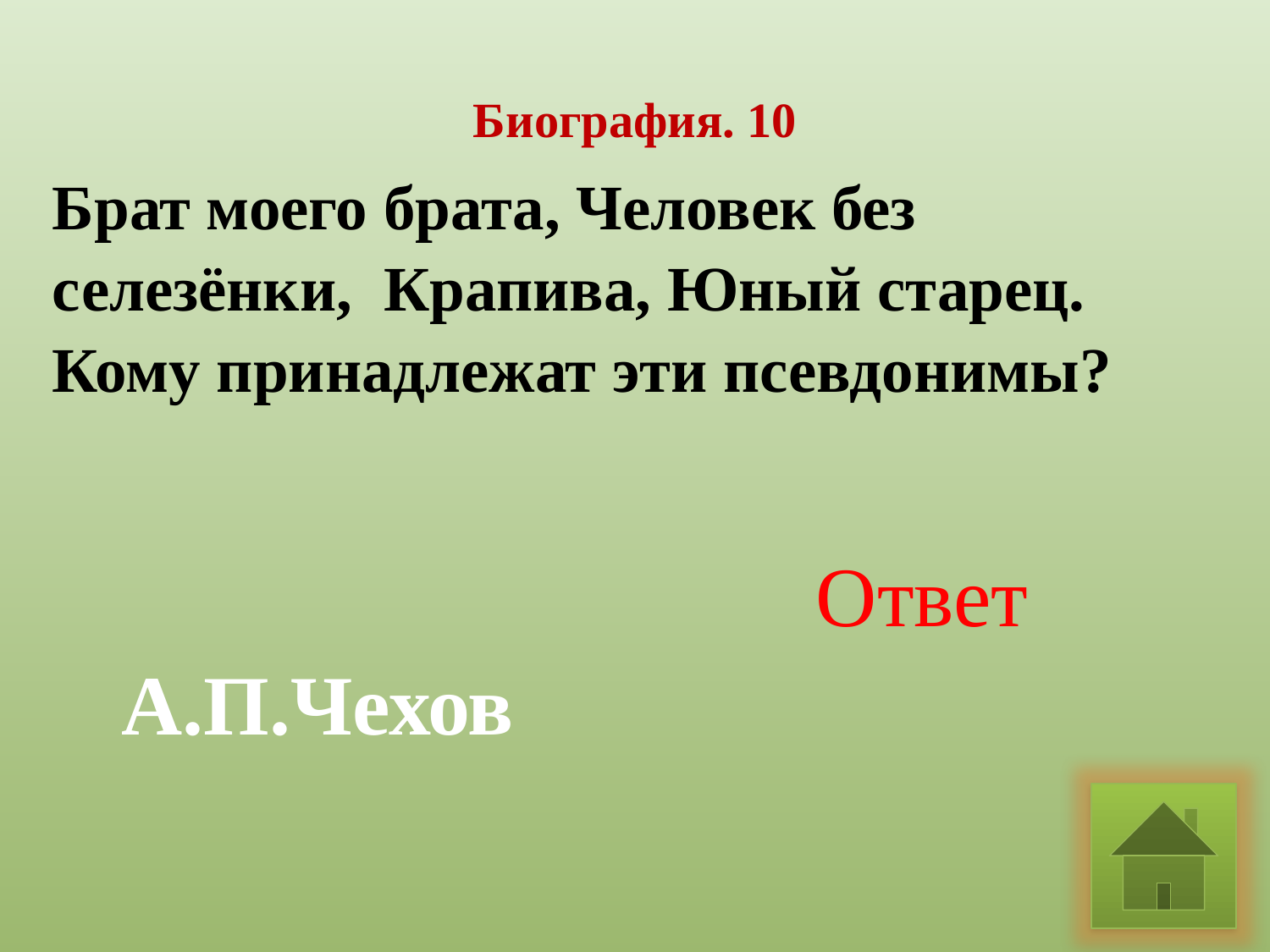

# Биография. 10
Брат моего брата, Человек без
селезёнки,  Крапива, Юный старец.
Кому принадлежат эти псевдонимы?
Ответ
А.П.Чехов